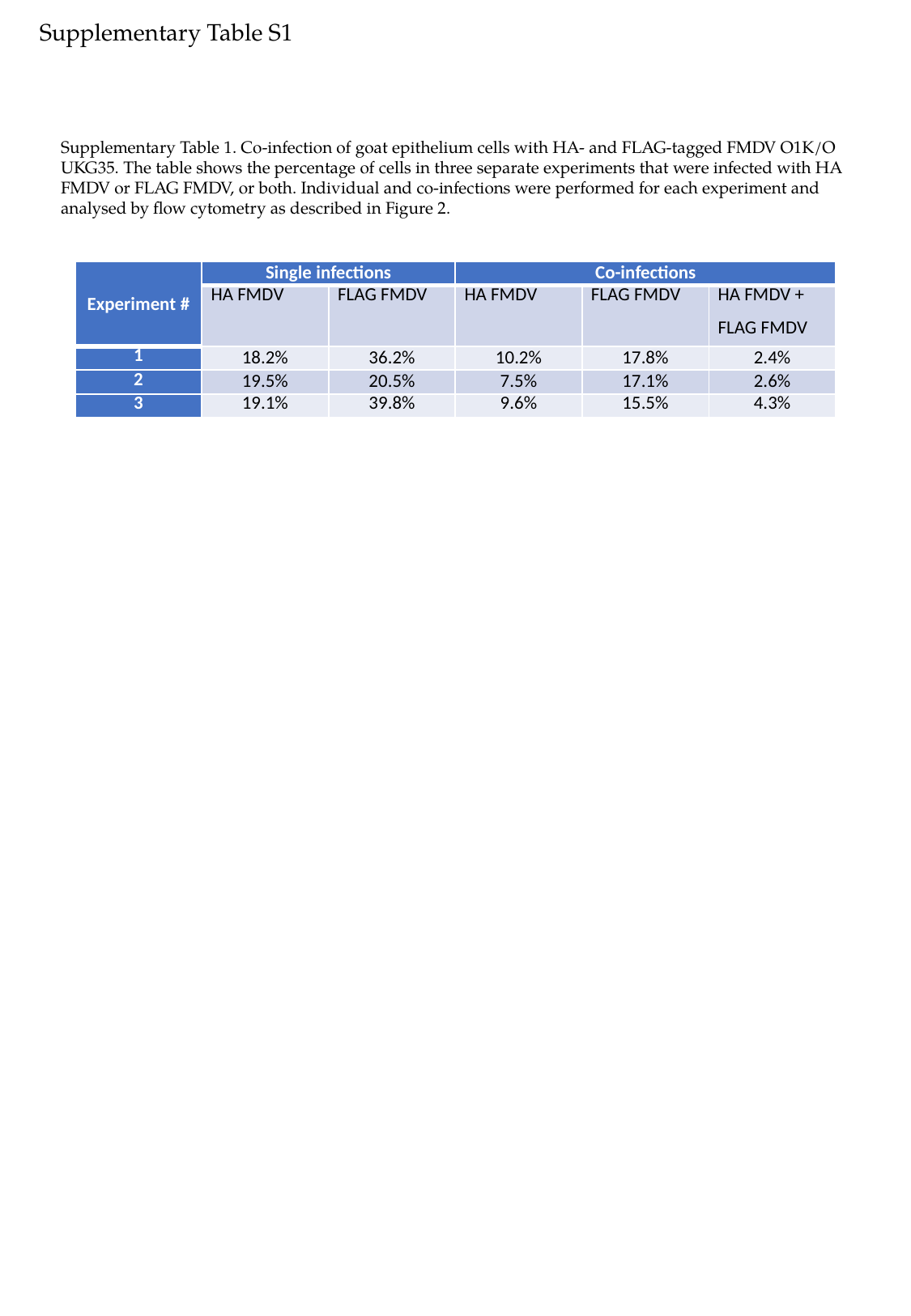

Supplementary Table S1
Supplementary Table 1. Co-infection of goat epithelium cells with HA- and FLAG-tagged FMDV O1K/O UKG35. The table shows the percentage of cells in three separate experiments that were infected with HA FMDV or FLAG FMDV, or both. Individual and co-infections were performed for each experiment and analysed by flow cytometry as described in Figure 2.
| Experiment # | Single infections |  | Co-infections |  |  |
| --- | --- | --- | --- | --- | --- |
|  | HA FMDV | FLAG FMDV | HA FMDV | FLAG FMDV | HA FMDV + FLAG FMDV |
| 1 | 18.2% | 36.2% | 10.2% | 17.8% | 2.4% |
| 2 | 19.5% | 20.5% | 7.5% | 17.1% | 2.6% |
| 3 | 19.1% | 39.8% | 9.6% | 15.5% | 4.3% |